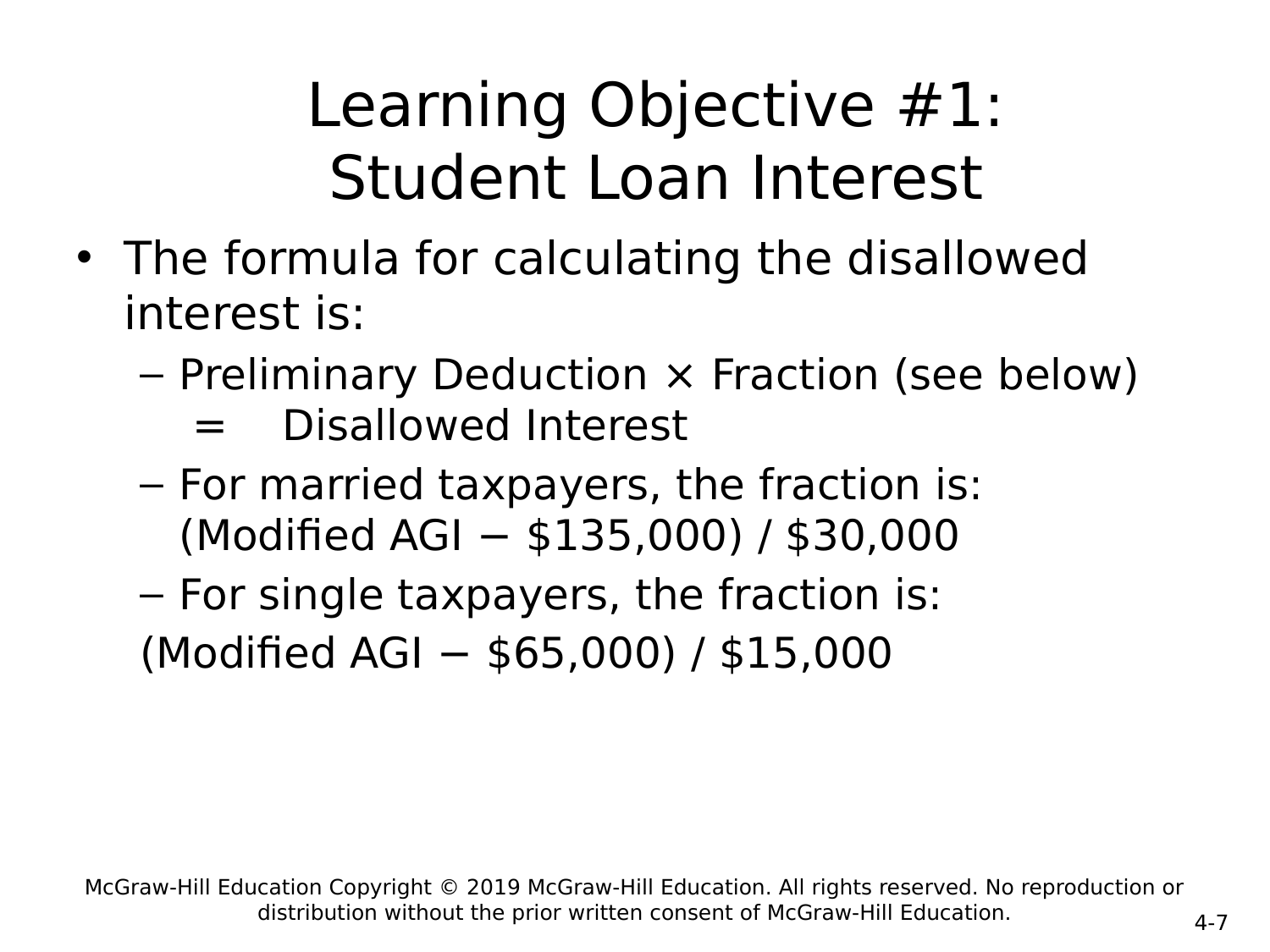

Learning Objective #1:
Student Loan Interest
The formula for calculating the disallowed interest is:
Preliminary Deduction × Fraction (see below)     =    Disallowed Interest
For married taxpayers, the fraction is:  (Modified AGI − $135,000) / $30,000
For single taxpayers, the fraction is:
(Modified AGI − $65,000) / $15,000

McGraw-Hill Education Copyright © 2019 McGraw-Hill Education. All rights reserved. No reproduction or distribution without the prior written consent of McGraw-Hill Education.
4-7